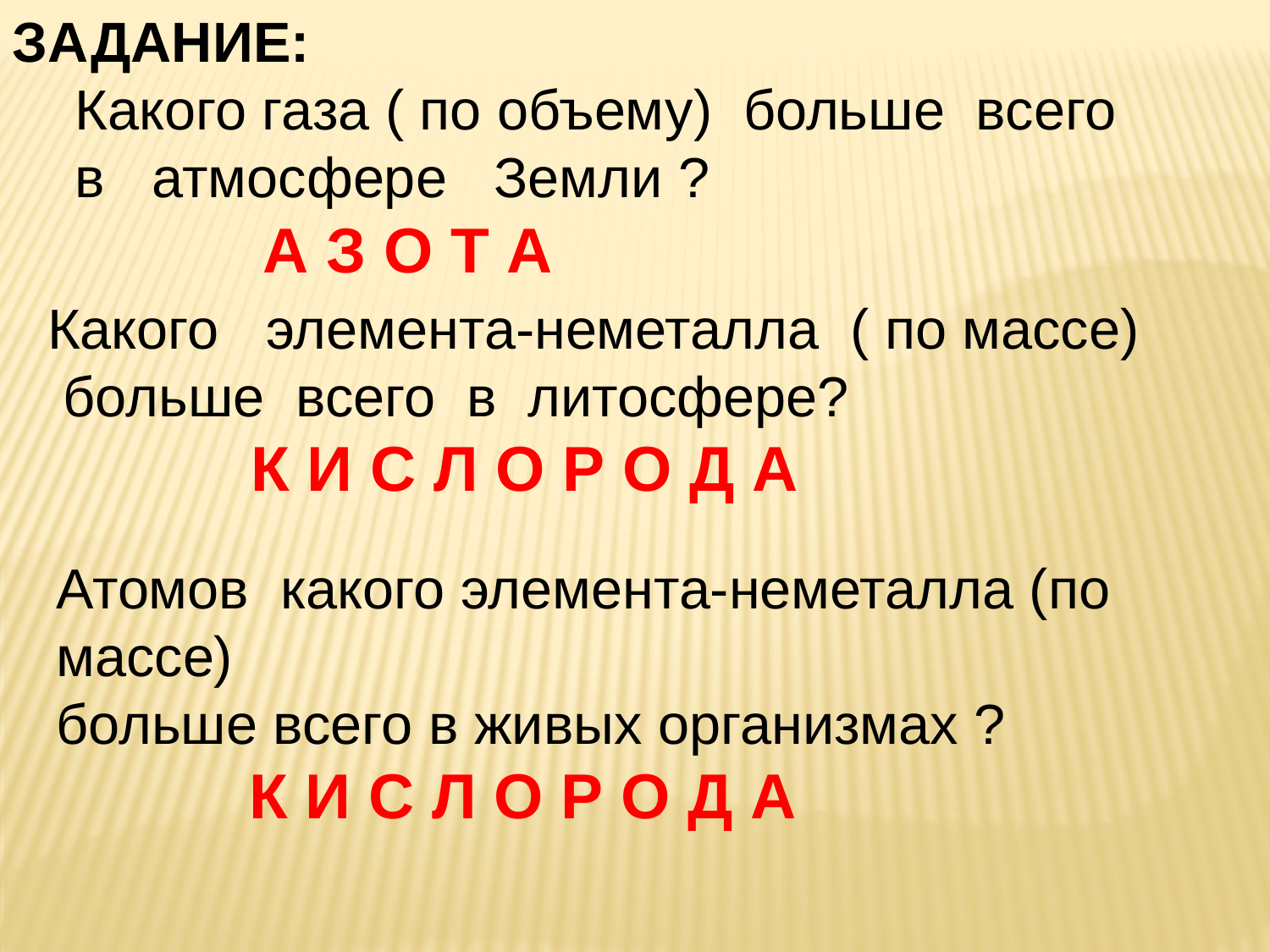

ЗАДАНИЕ:
    Какого газа ( по объему)  больше  всего
    в   атмосфере   Земли ?
                А З О Т А
Какого   элемента-неметалла  ( по массе)
 больше  всего  в  литосфере?
             К И С Л О Р О Д А

Атомов  какого элемента-неметалла (по массе)
больше всего в живых организмах ?
           К И С Л О Р О Д А